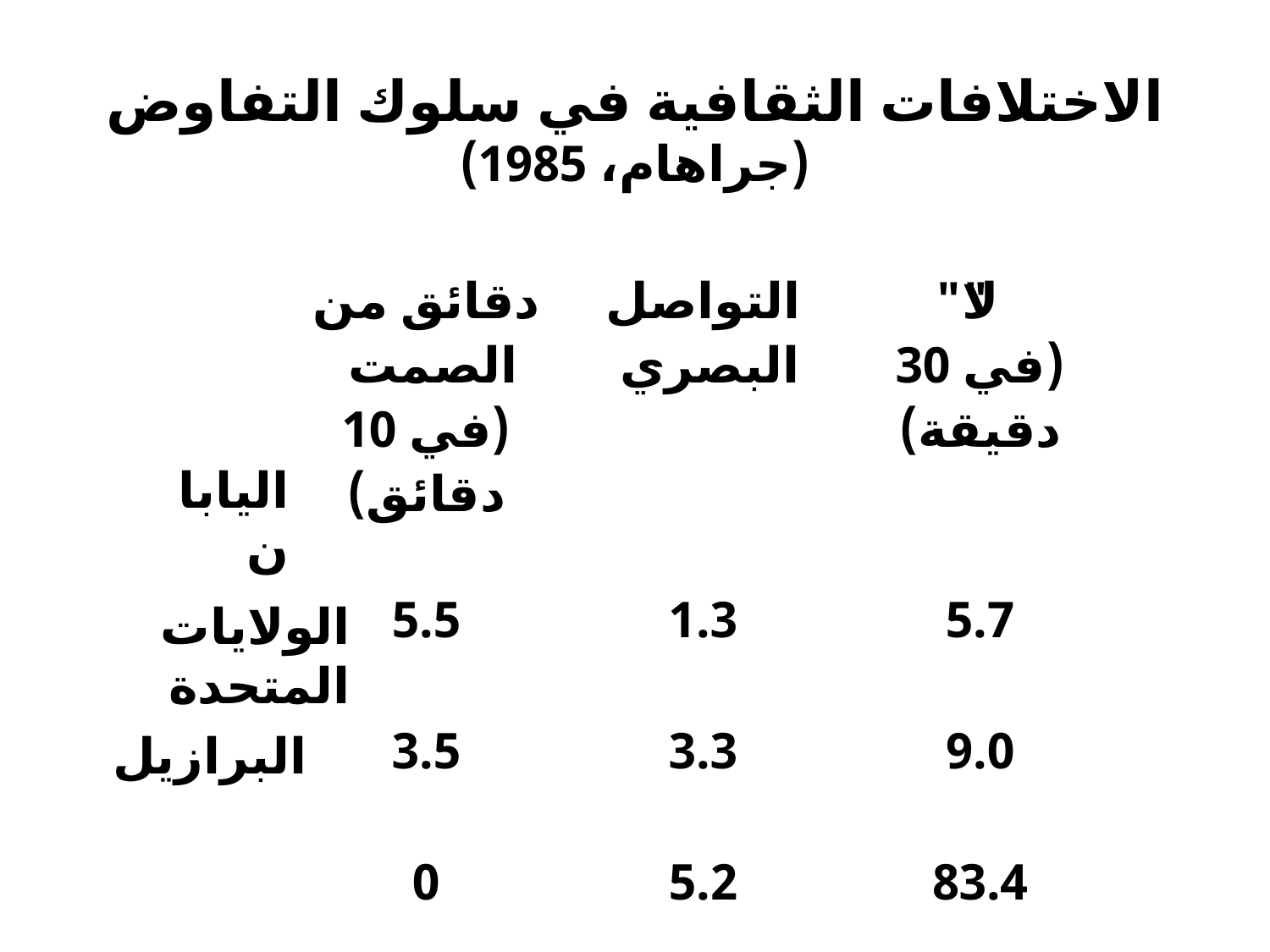

الاختلافات الثقافية في سلوك التفاوض
(جراهام، 1985)
في روما تكون مثل الرومان؟
| دقائق من الصمت (في 10 دقائق) | التواصل البصري | "لا" (في 30 دقيقة) |
| --- | --- | --- |
| 5.5 | 1.3 | 5.7 |
| 3.5 | 3.3 | 9.0 |
| 0 | 5.2 | 83.4 |
اليابان
الولايات المتحدة
البرازيل